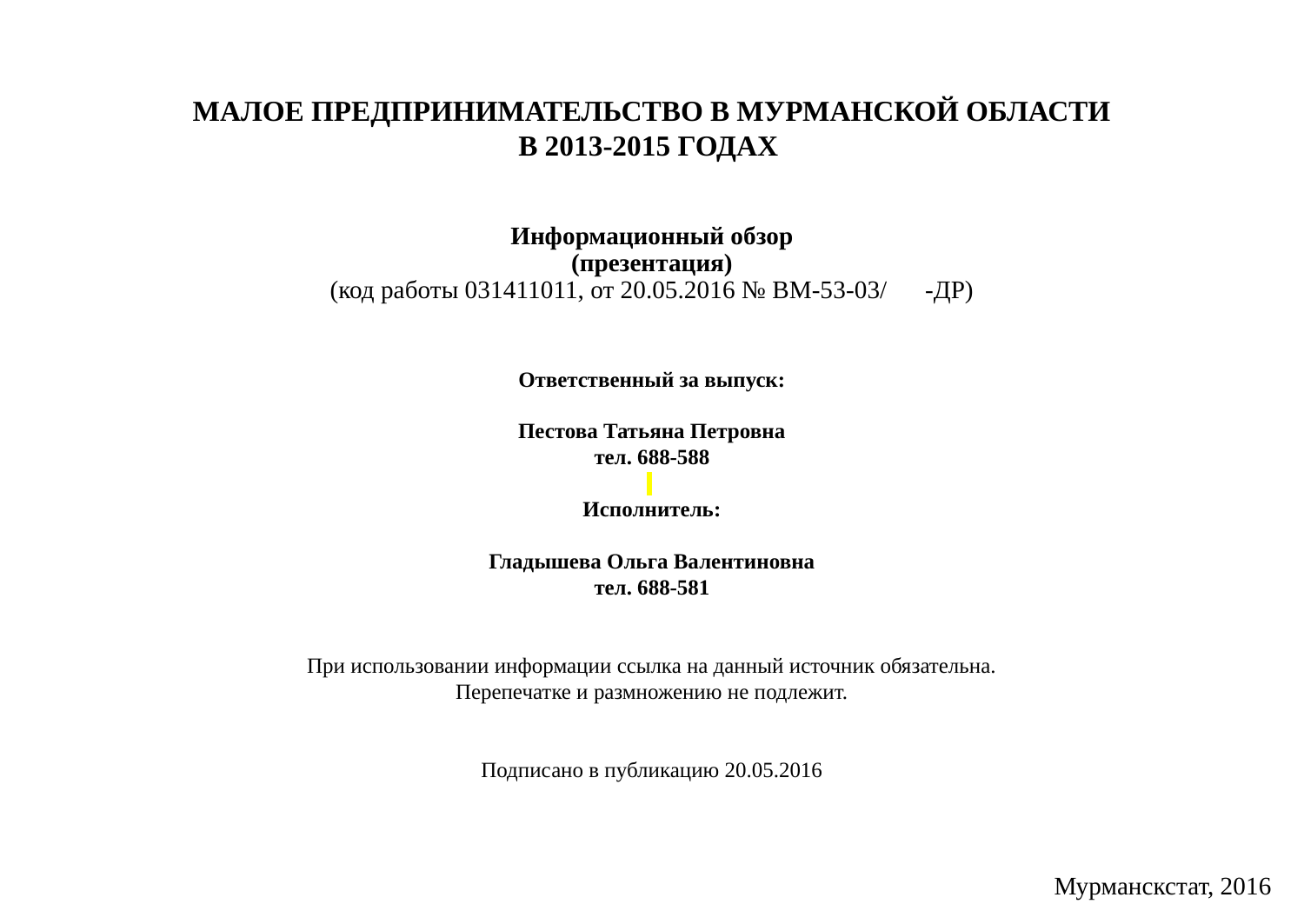

МАЛОЕ ПРЕДПРИНИМАТЕЛЬСТВО В МУРМАНСКОЙ ОБЛАСТИ
В 2013-2015 ГОДАХ

Информационный обзор
(презентация)
(код работы 031411011, от 20.05.2016 № ВМ-53-03/      -ДР)

Ответственный за выпуск:

Пестова Татьяна Петровна
тел. 688-588

Исполнитель:

Гладышева Ольга Валентиновна
тел. 688-581

При использовании информации ссылка на данный источник обязательна.
Перепечатке и размножению не подлежит.

Подписано в публикацию 20.05.2016
Мурманскстат, 2016